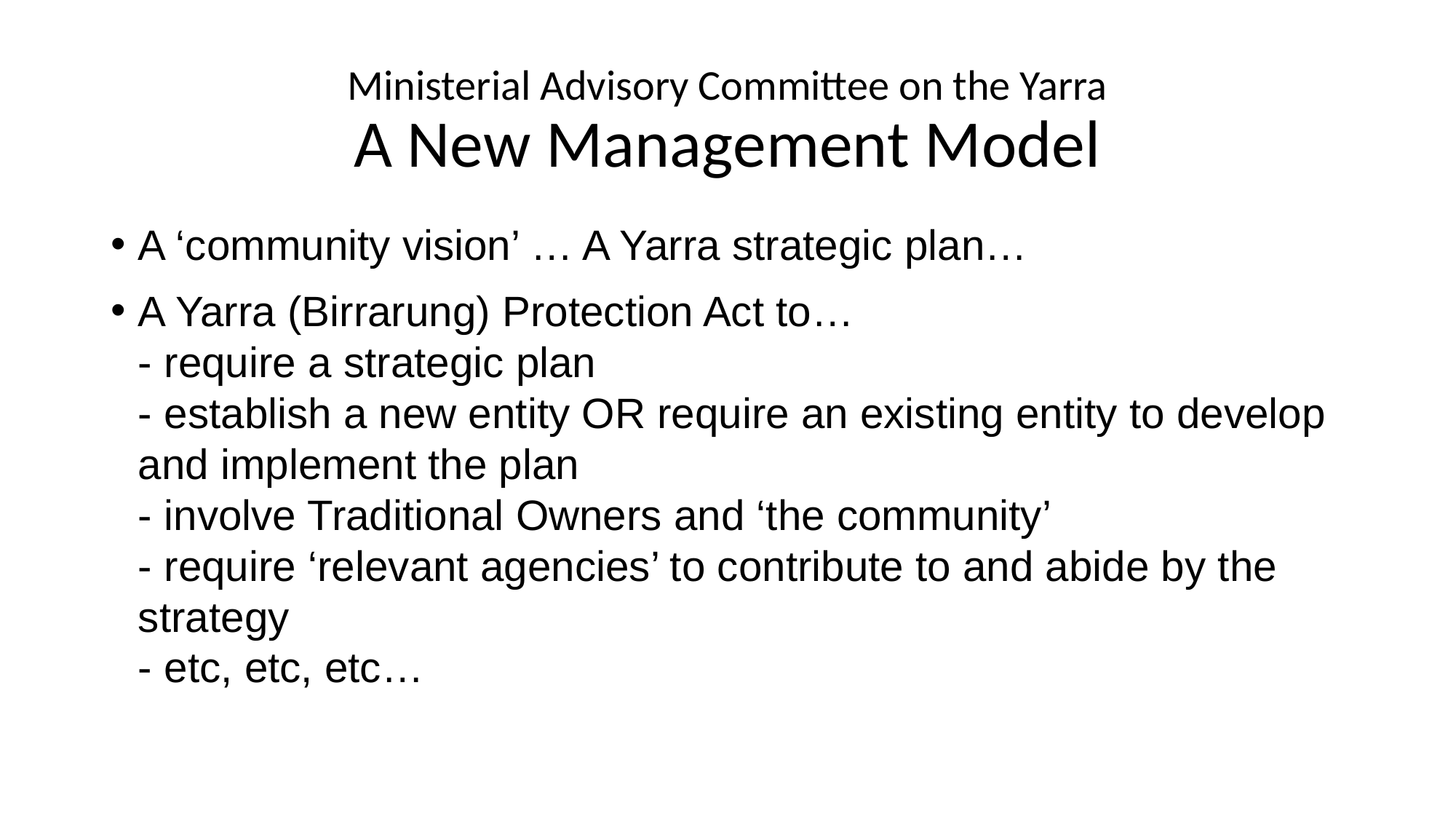

# Ministerial Advisory Committee on the Yarra A New Management Model
A ‘community vision’ … A Yarra strategic plan…
A Yarra (Birrarung) Protection Act to…
- require a strategic plan
- establish a new entity OR require an existing entity to develop and implement the plan
- involve Traditional Owners and ‘the community’
- require ‘relevant agencies’ to contribute to and abide by the strategy
- etc, etc, etc…